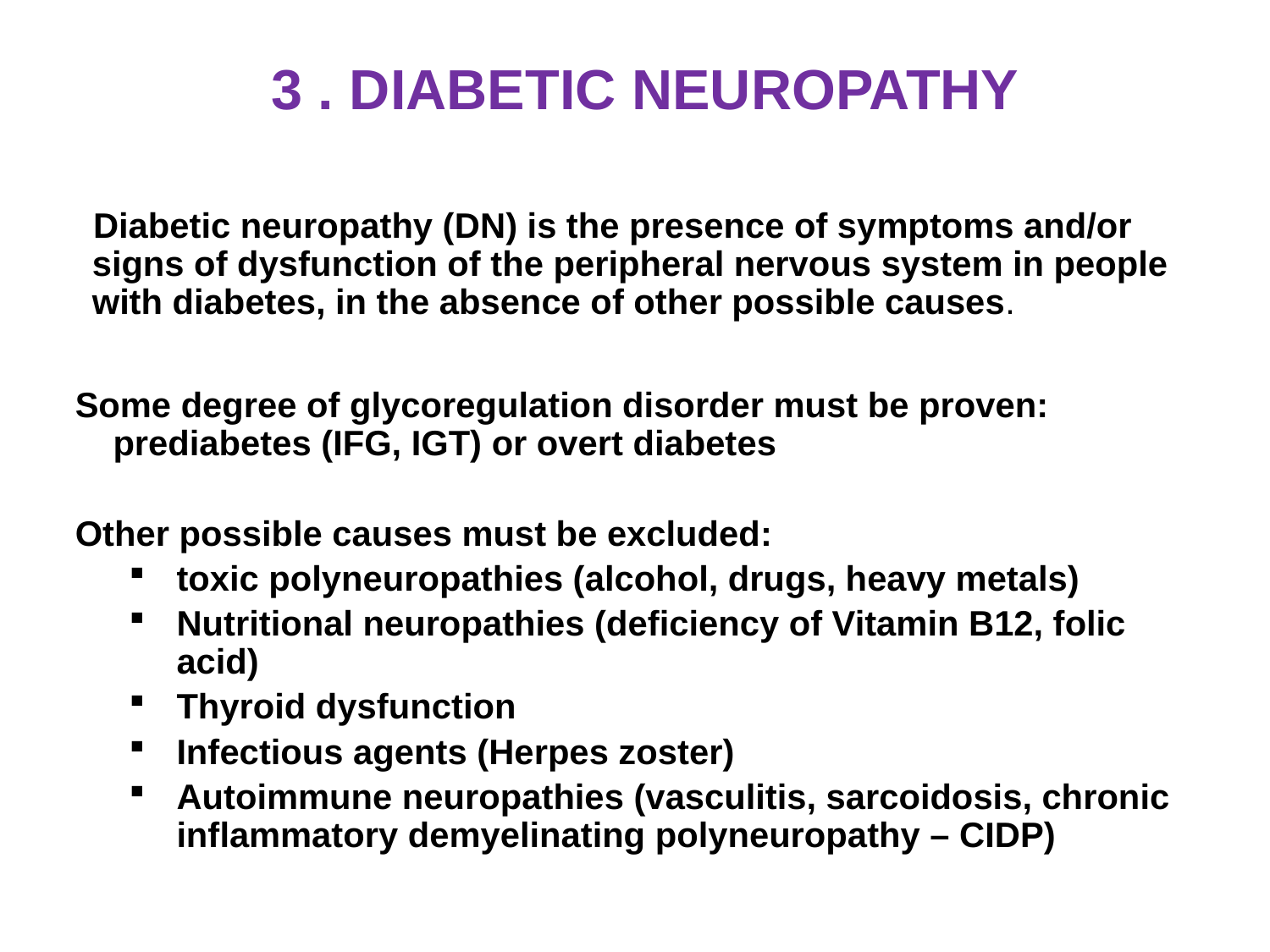

# 3 . DIABETIC NEUROPATHY
     Diabetic neuropathy (DN) is the presence of symptoms and/or signs of dysfunction of the peripheral nervous system in people with diabetes, in the absence of other possible causes.
 Some degree of glycoregulation disorder must be proven: prediabetes (IFG, IGT) or overt diabetes

 Other possible causes must be excluded:
toxic polyneuropathies (alcohol, drugs, heavy metals)
Nutritional neuropathies (deficiency of Vitamin B12, folic acid)
Thyroid dysfunction
Infectious agents (Herpes zoster)
Autoimmune neuropathies (vasculitis, sarcoidosis, chronic inflammatory demyelinating polyneuropathy – CIDP)